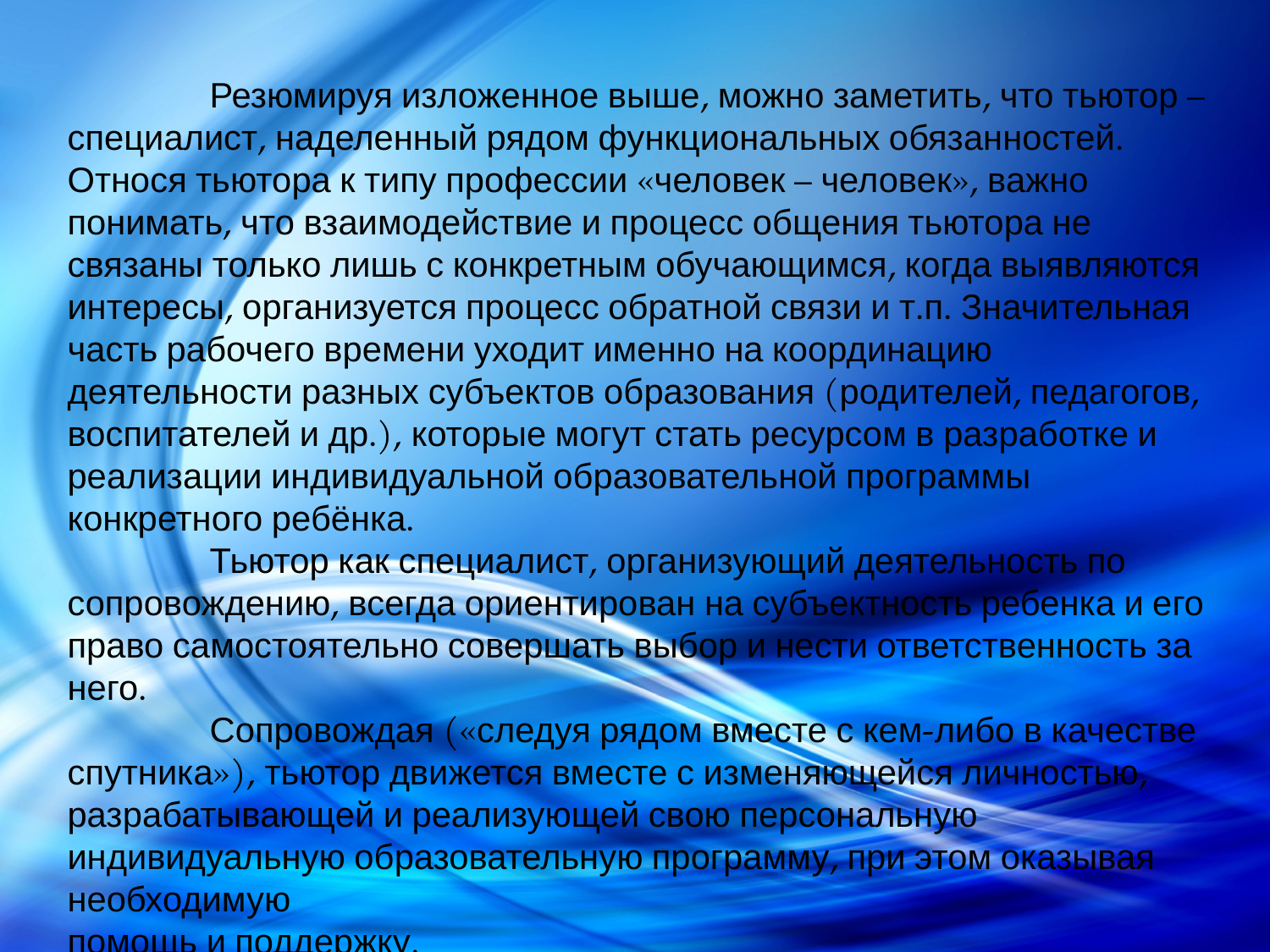

Резюмируя изложенное выше, можно заметить, что тьютор – специалист, наделенный рядом функциональных обязанностей. Относя тьютора к типу профессии «человек – человек», важно понимать, что взаимодействие и процесс общения тьютора не связаны только лишь с конкретным обучающимся, когда выявляются интересы, организуется процесс обратной связи и т.п. Значительная часть рабочего времени уходит именно на координацию деятельности разных субъектов образования (родителей, педагогов, воспитателей и др.), которые могут стать ресурсом в разработке и реализации индивидуальной образовательной программы конкретного ребёнка.
                Тьютор как специалист, организующий деятельность по сопровождению, всегда ориентирован на субъектность ребенка и его право самостоятельно совершать выбор и нести ответственность за него.
                Сопровождая («следуя рядом вместе с кем-либо в качестве спутника»), тьютор движется вместе с изменяющейся личностью, разрабатывающей и реализующей свою персональную индивидуальную образовательную программу, при этом оказывая необходимую
помощь и поддержку.